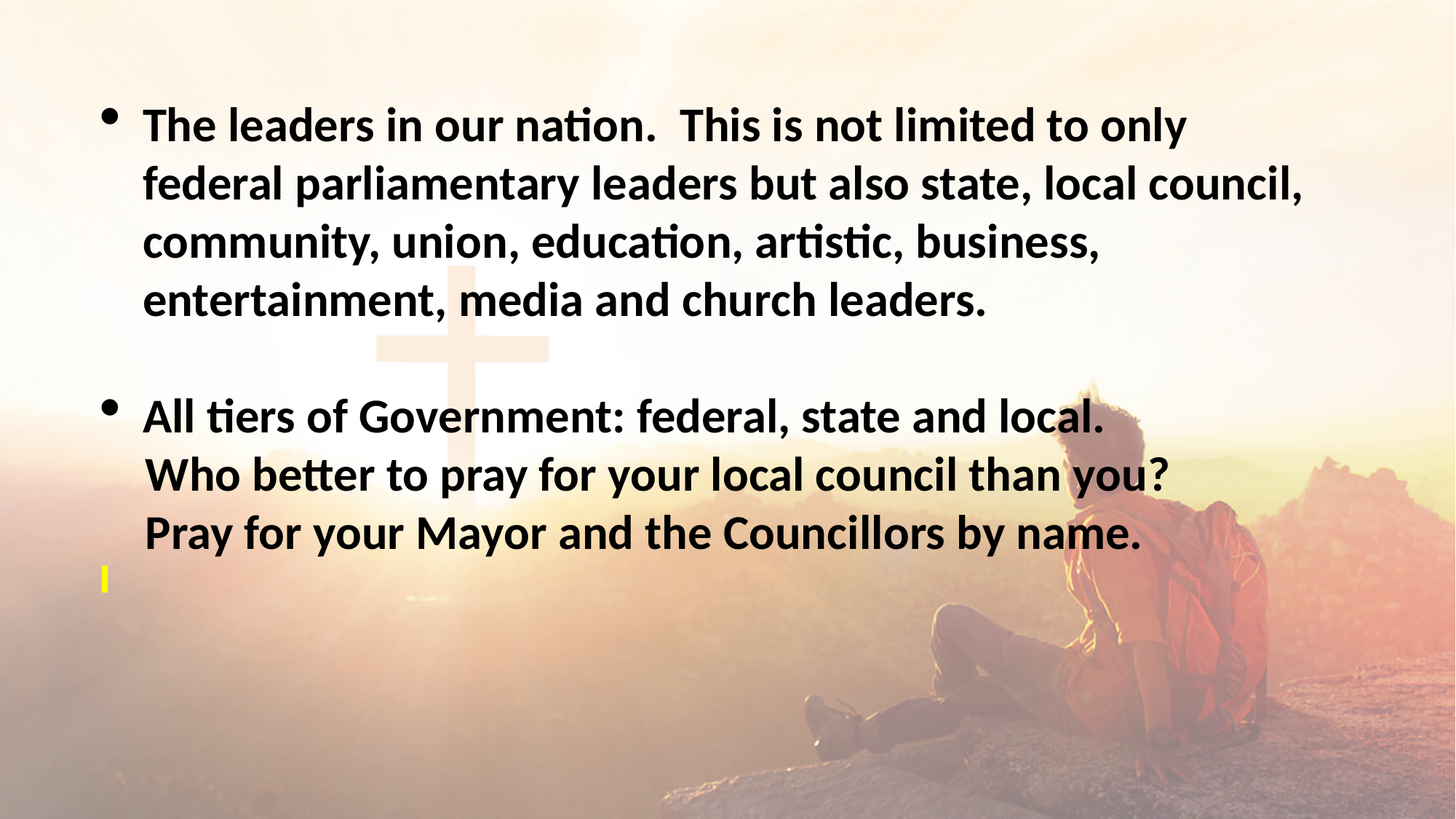

The leaders in our nation.  This is not limited to only federal parliamentary leaders but also state, local council, community, union, education, artistic, business, entertainment, media and church leaders.

All tiers of Government: federal, state and local.
    Who better to pray for your local council than you?
    Pray for your Mayor and the Councillors by name.